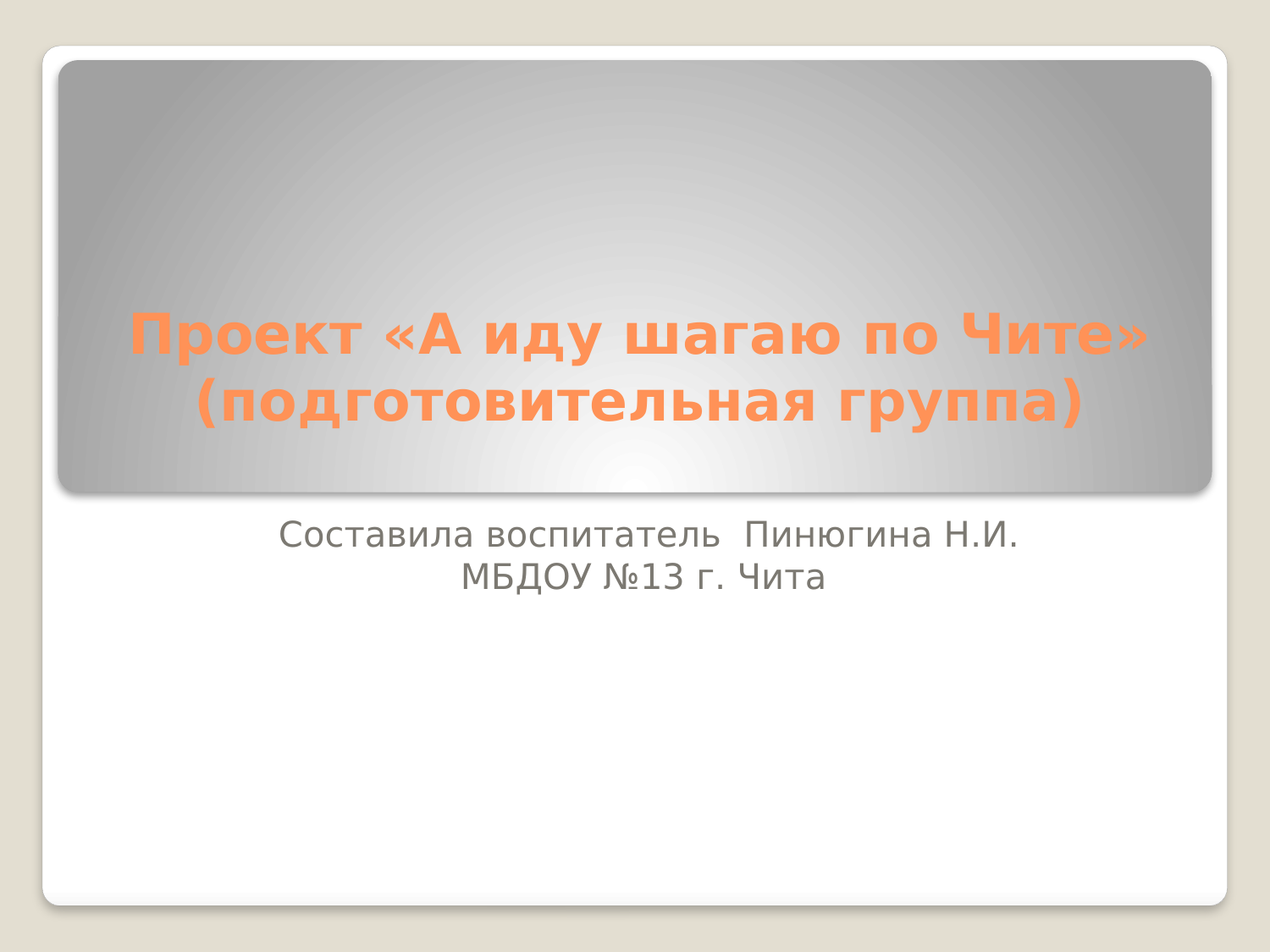

# Проект «А иду шагаю по Чите» (подготовительная группа)
Составила воспитатель  Пинюгина Н.И.
МБДОУ №13 г. Чита